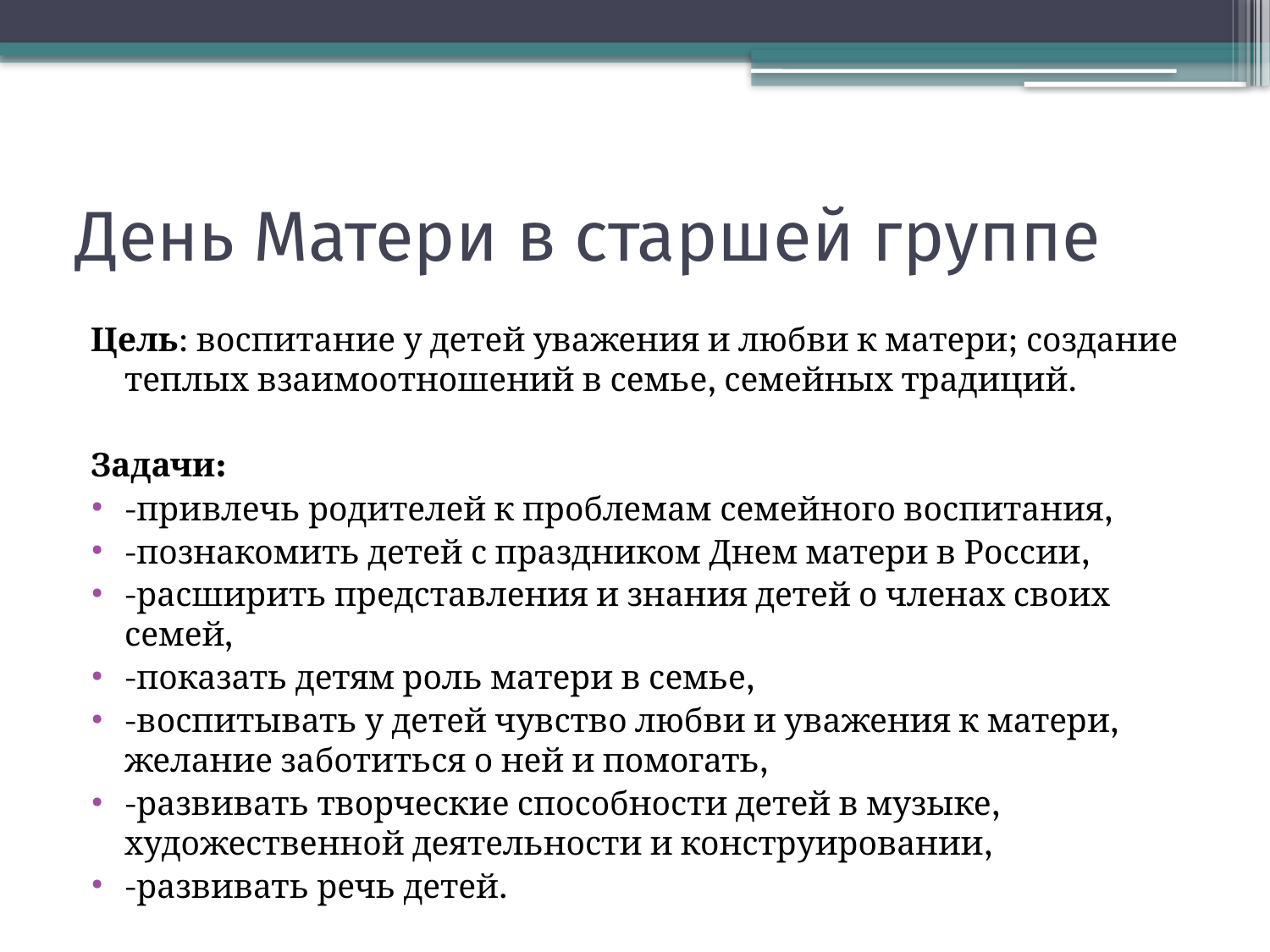

# День Матери в старшей группе
Цель: воспитание у детей уважения и любви к матери; создание теплых взаимоотношений в семье, семейных традиций.

Задачи:
-привлечь родителей к проблемам семейного воспитания,
-познакомить детей с праздником Днем матери в России,
-расширить представления и знания детей о членах своих семей,
-показать детям роль матери в семье,
-воспитывать у детей чувство любви и уважения к матери, желание заботиться о ней и помогать,
-развивать творческие способности детей в музыке, художественной деятельности и конструировании,
-развивать речь детей.